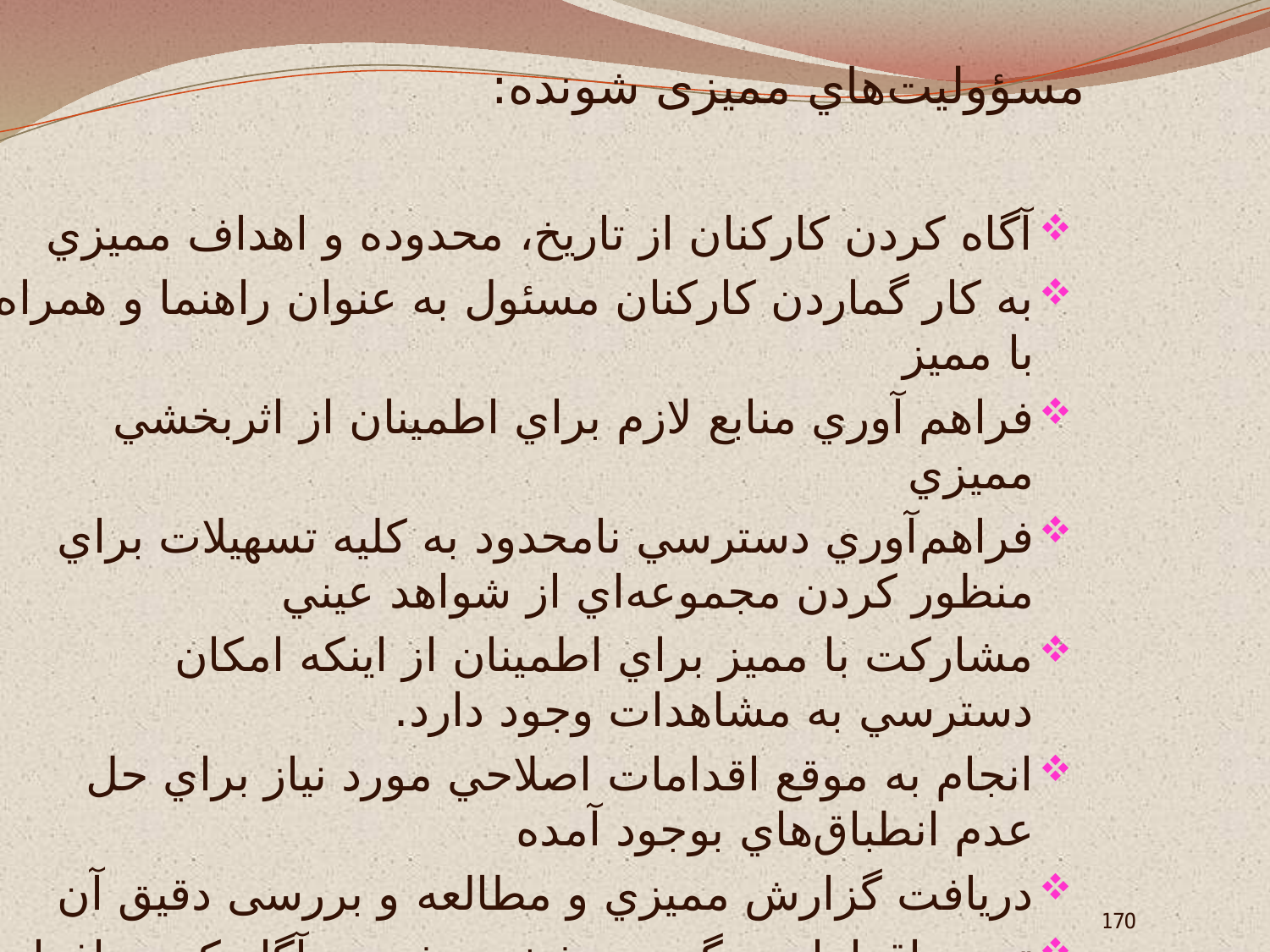

# مسؤوليت‌هاي ممیزی شونده:
آگاه كردن كاركنان از تاريخ، محدوده و اهداف مميزي
به كار گماردن كاركنان مسئول به عنوان راهنما و همراه با مميز
فراهم آوري منابع لازم براي اطمينان از اثربخشي مميزي
فراهم‌آوري دسترسي نامحدود به كليه تسهيلات براي منظور كردن مجموعه‌اي از شواهد عيني
مشاركت با مميز براي اطمينان از اينكه امكان دسترسي به مشاهدات وجود دارد.
انجام به موقع اقدامات اصلاحي مورد نياز براي حل عدم انطباق‌هاي بوجود آمده
دريافت گزارش مميزي و مطالعه و بررسی دقیق آن
تعيين اقدامات پيگيري مشخص شده و آگاه كردن افراد مرتبط
170